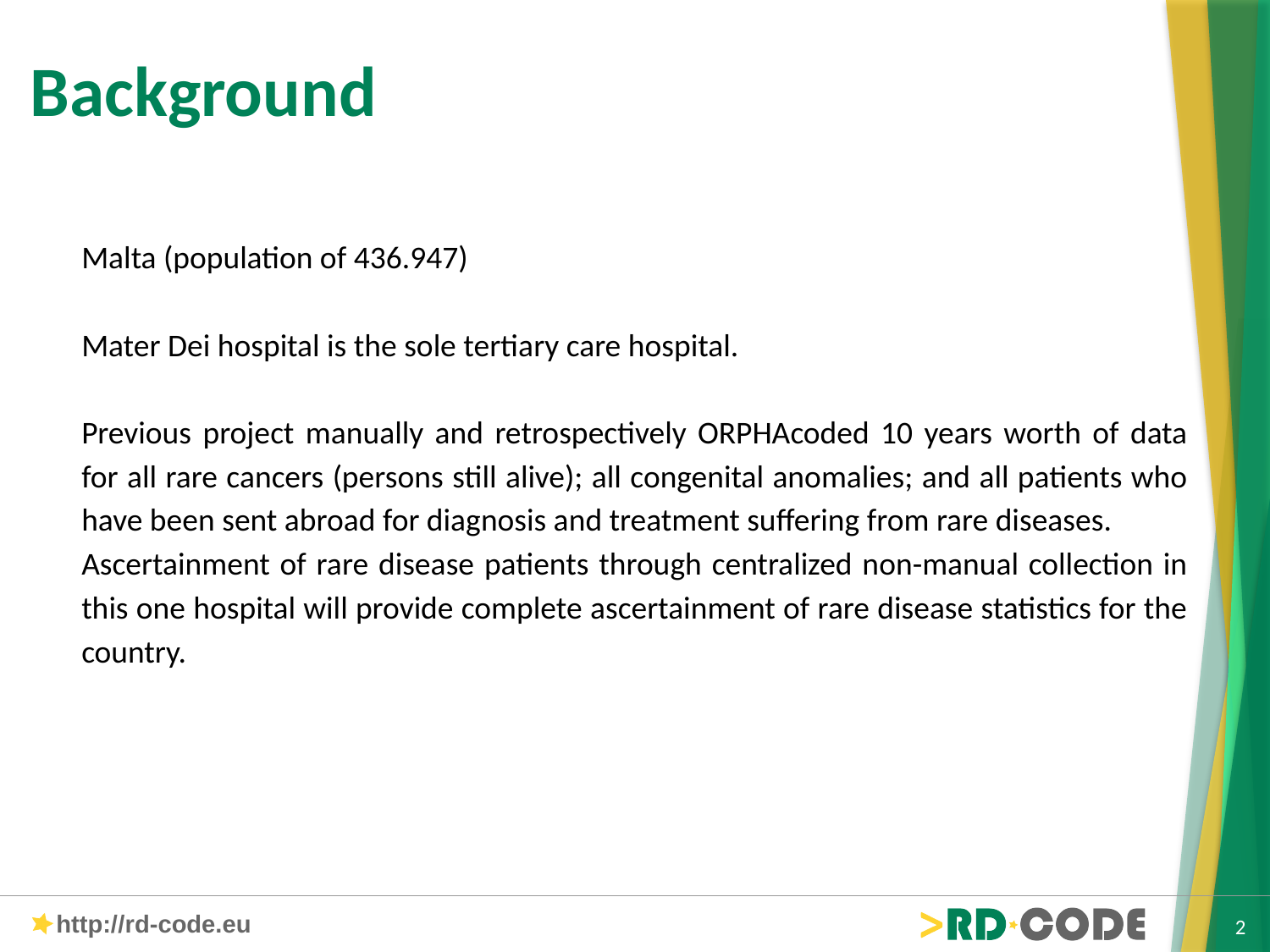

Malta (population of 436.947)

Mater Dei hospital is the sole tertiary care hospital.

Previous project manually and retrospectively ORPHAcoded 10 years worth of data for all rare cancers (persons still alive); all congenital anomalies; and all patients who have been sent abroad for diagnosis and treatment suffering from rare diseases.
Ascertainment of rare disease patients through centralized non-manual collection in this one hospital will provide complete ascertainment of rare disease statistics for the country.

# Background
2